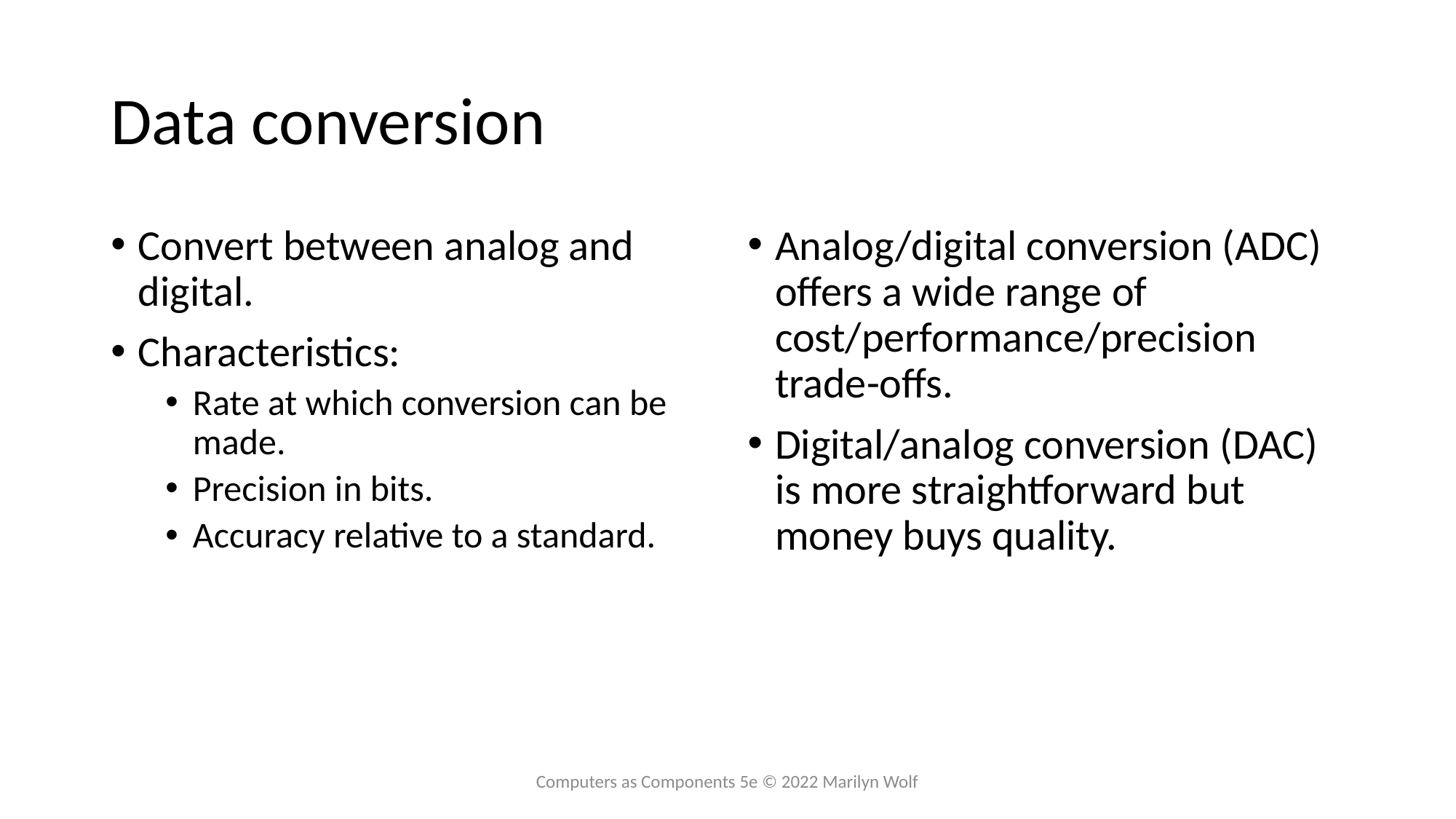

# Data conversion
Convert between analog and digital.
Characteristics:
Rate at which conversion can be made.
Precision in bits.
Accuracy relative to a standard.
Analog/digital conversion (ADC) offers a wide range of cost/performance/precision trade-offs.
Digital/analog conversion (DAC) is more straightforward but money buys quality.
Computers as Components 5e © 2022 Marilyn Wolf